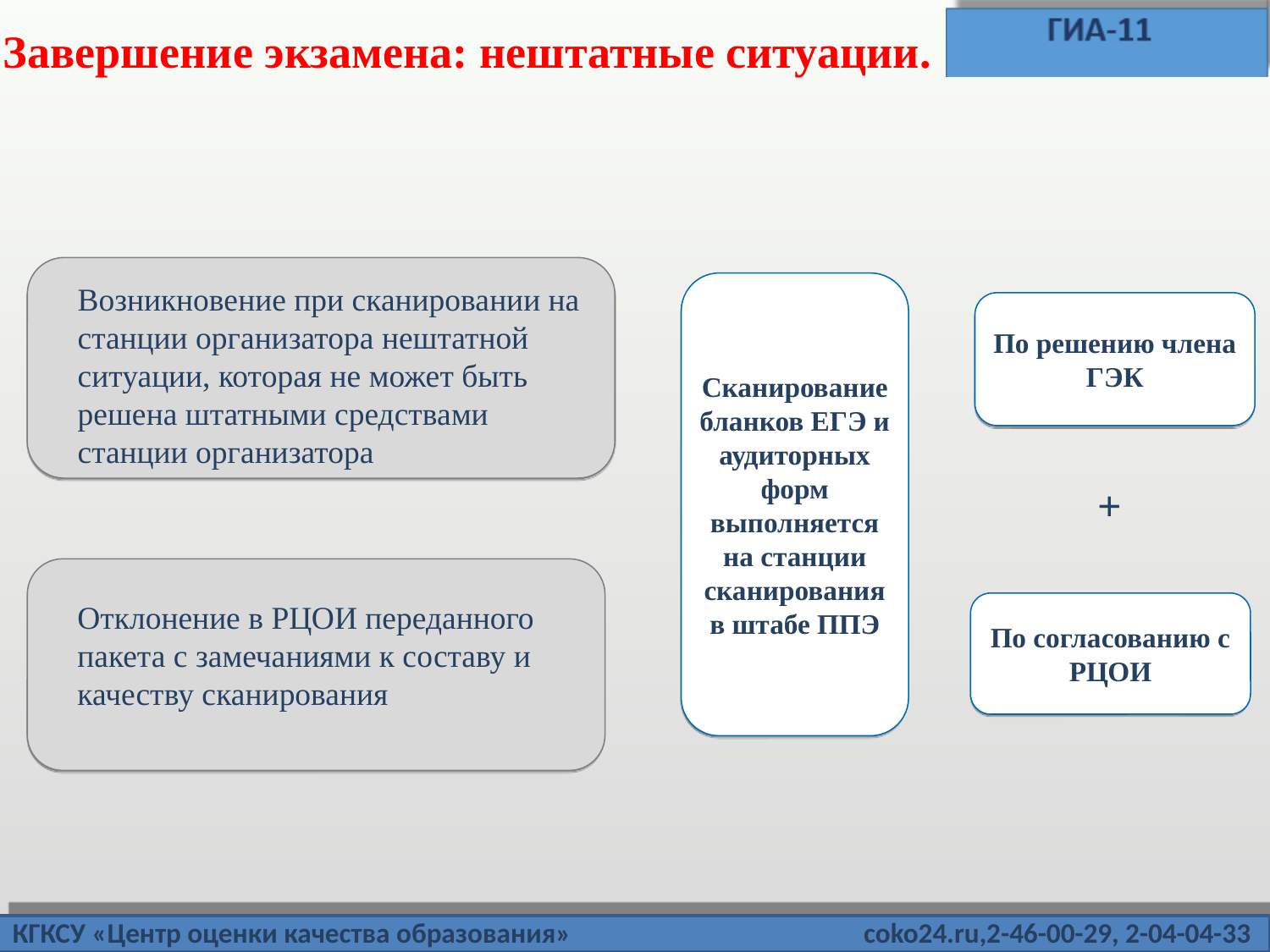

Завершение экзамена: нештатные ситуации.

Возникновение при сканировании на станции организатора нештатной ситуации, которая не может быть решена штатными средствами станции организатора
Сканирование бланков ЕГЭ и аудиторных форм выполняется на станции сканирования в штабе ППЭ
По решению члена ГЭК
+

Отклонение в РЦОИ переданного пакета с замечаниями к составу и качеству сканирования
По согласованию с РЦОИ